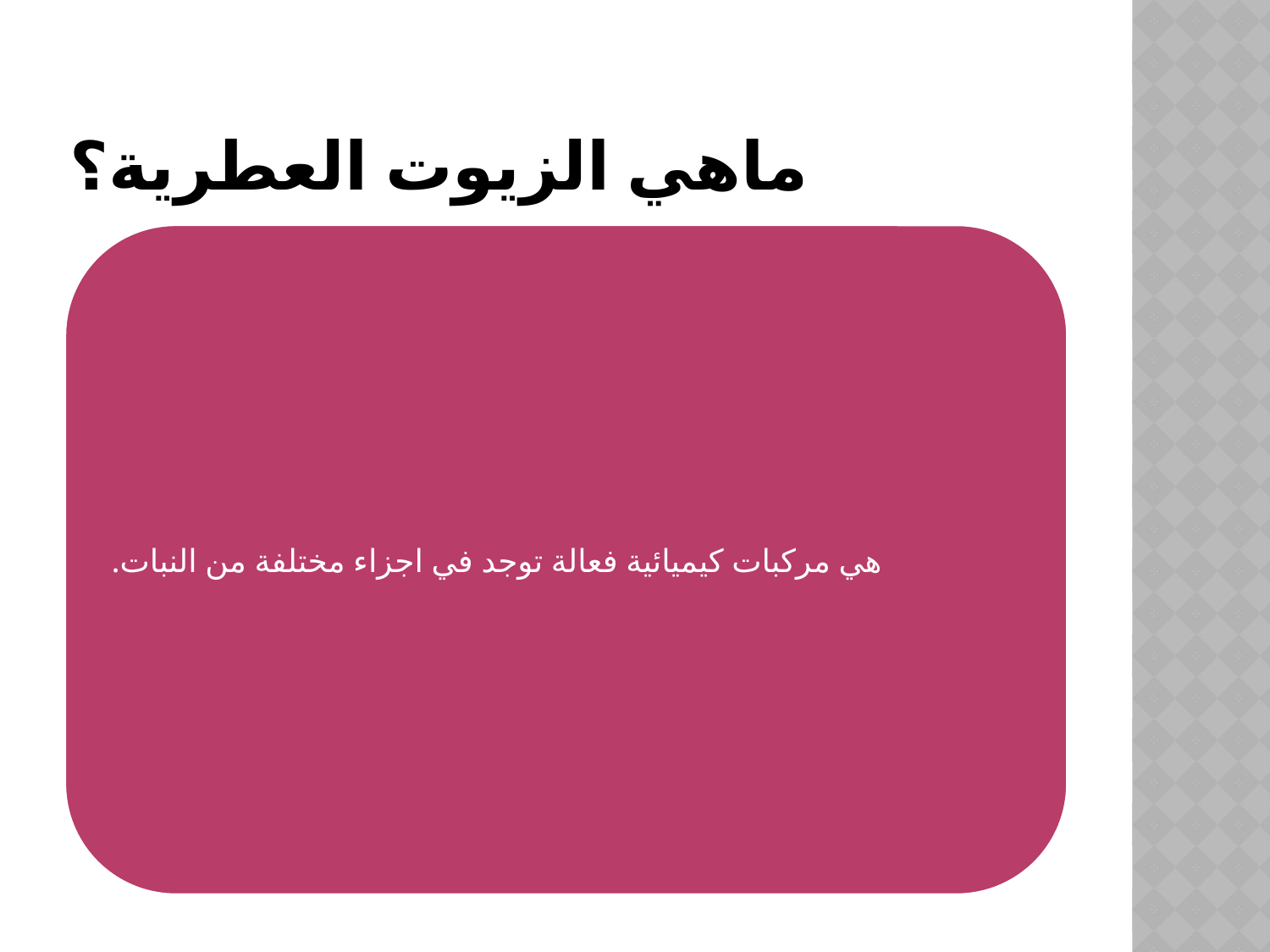

# ماهي الزيوت العطرية؟
هي مركبات كيميائية فعالة توجد في اجزاء مختلفة من النبات.